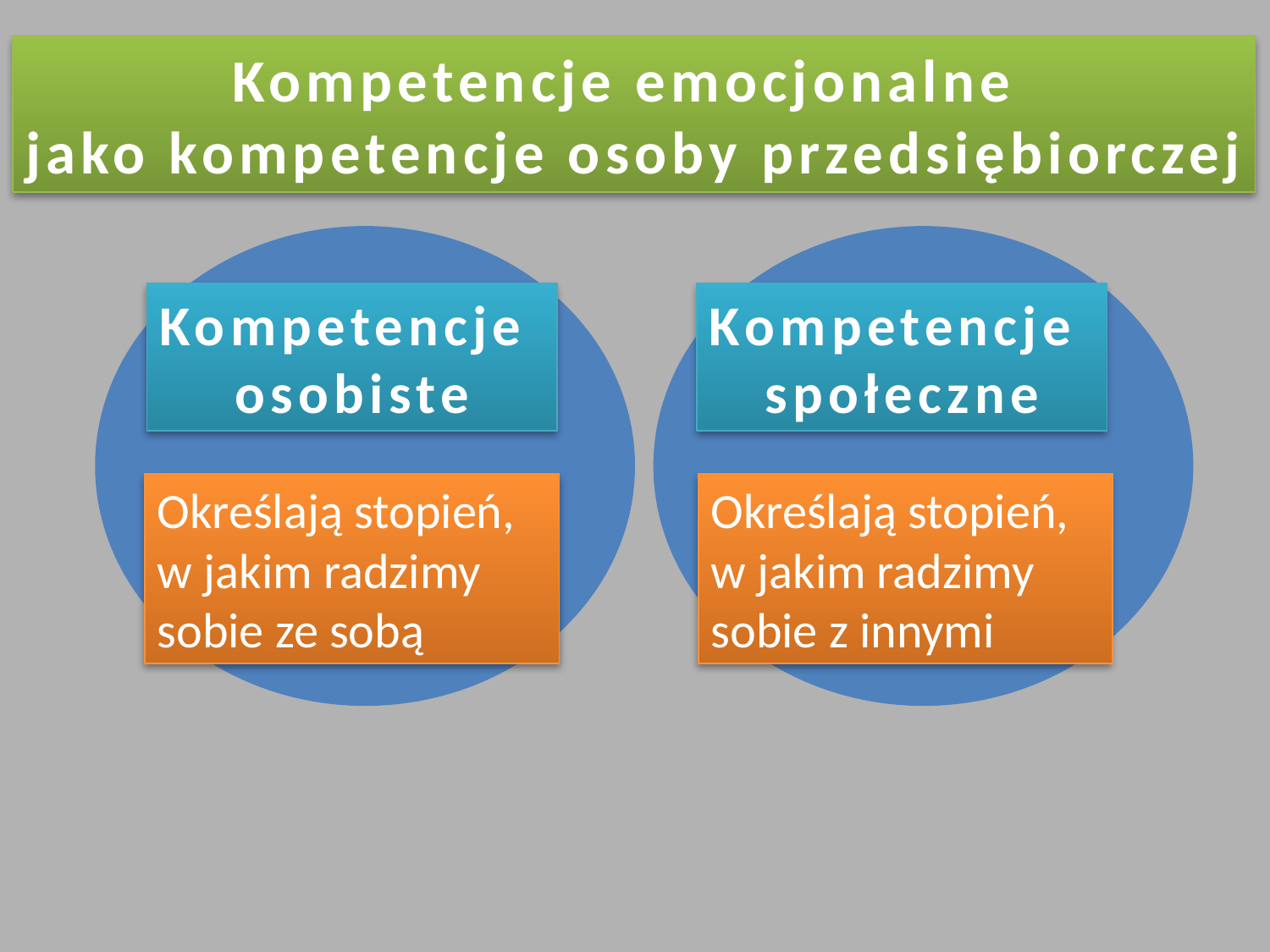

Kompetencje emocjonalne
jako kompetencje osoby przedsiębiorczej

Kompetencje
osobiste
Kompetencje
społeczne
Określają stopień, w jakim radzimy sobie ze sobą
Określają stopień, w jakim radzimy sobie z innymi